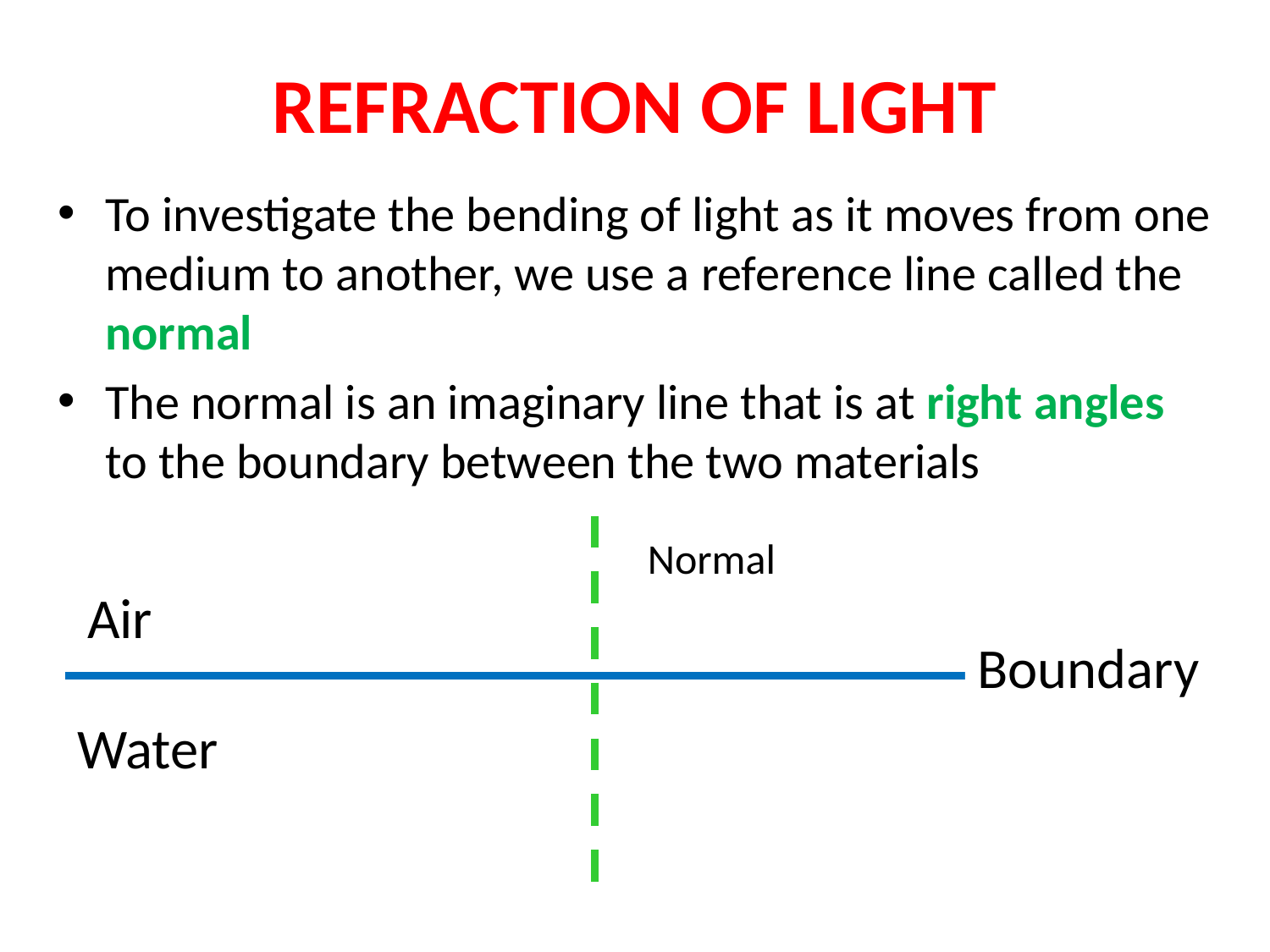

# REFRACTION OF LIGHT
To investigate the bending of light as it moves from one medium to another, we use a reference line called the normal
The normal is an imaginary line that is at right angles to the boundary between the two materials

Normal
Air
Boundary
Water